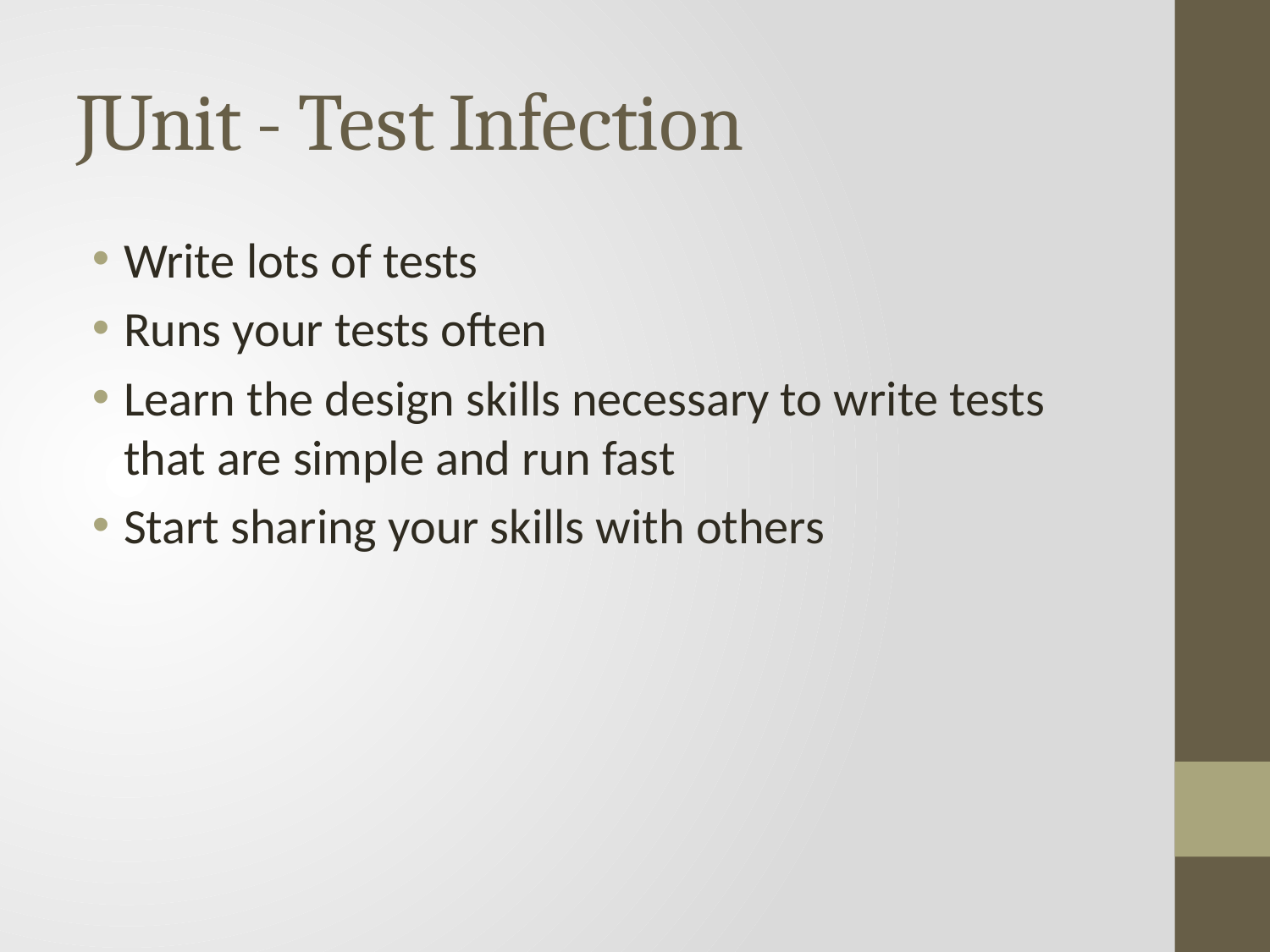

# JUnit - Test Infection
Write lots of tests
Runs your tests often
Learn the design skills necessary to write tests that are simple and run fast
Start sharing your skills with others